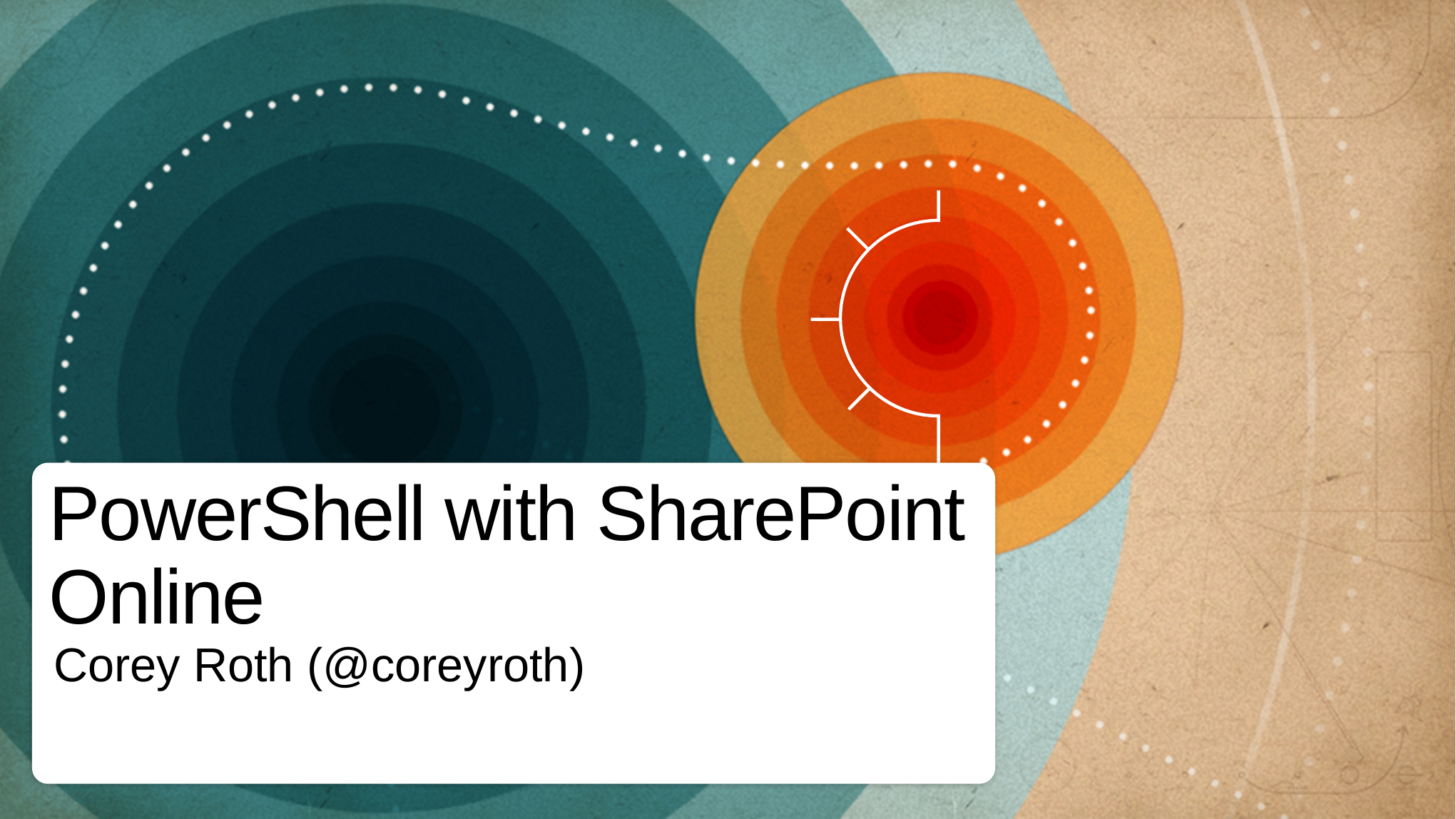

# PowerShell with SharePoint Online
Corey Roth (@coreyroth)